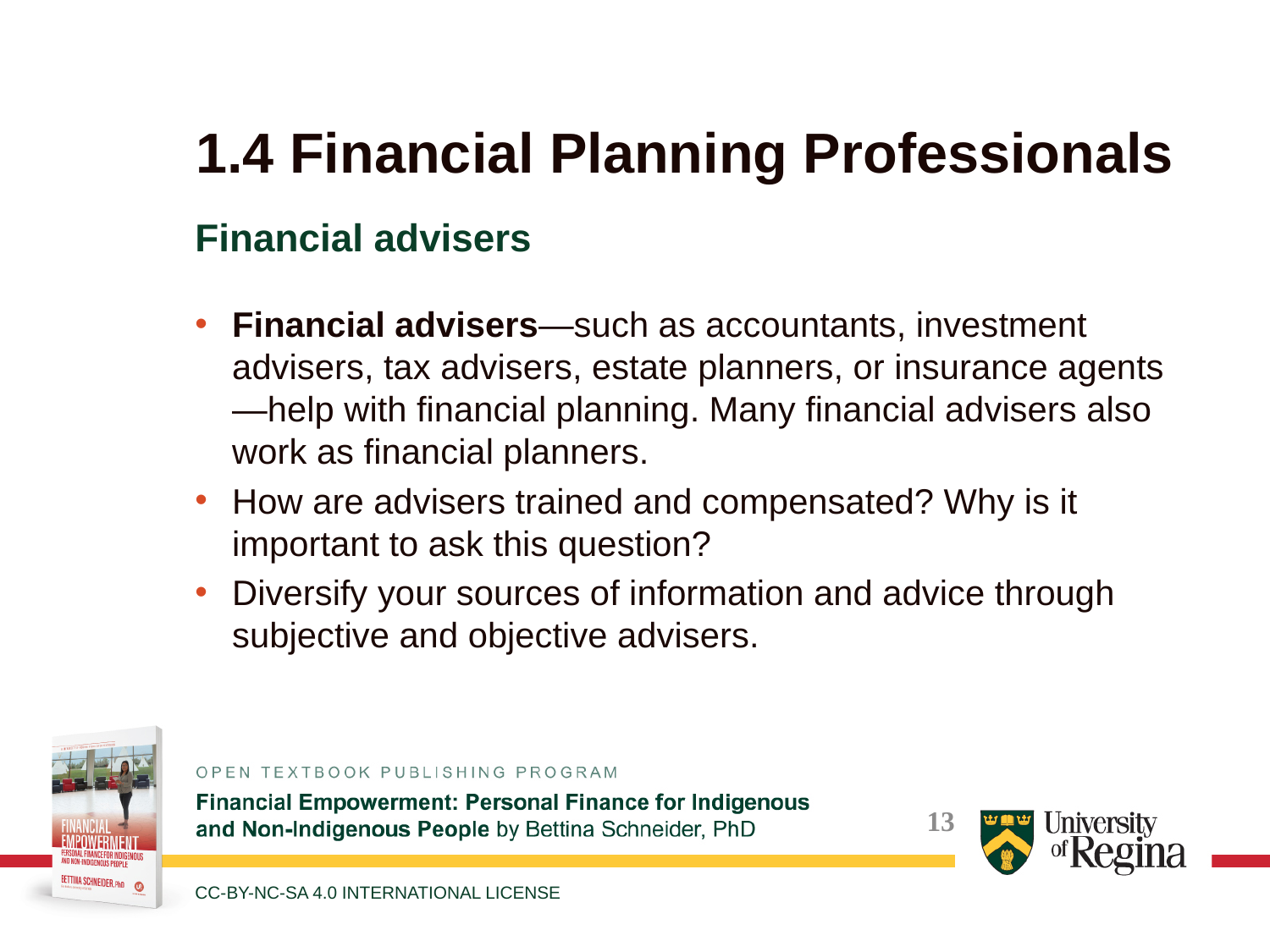

# 1.4 Financial Planning Professionals
Financial advisers
Financial advisers—such as accountants, investment advisers, tax advisers, estate planners, or insurance agents—help with financial planning. Many financial advisers also work as financial planners.
How are advisers trained and compensated? Why is it important to ask this question?
Diversify your sources of information and advice through subjective and objective advisers.
CC-BY-NC-SA 4.0 INTERNATIONAL LICENSE